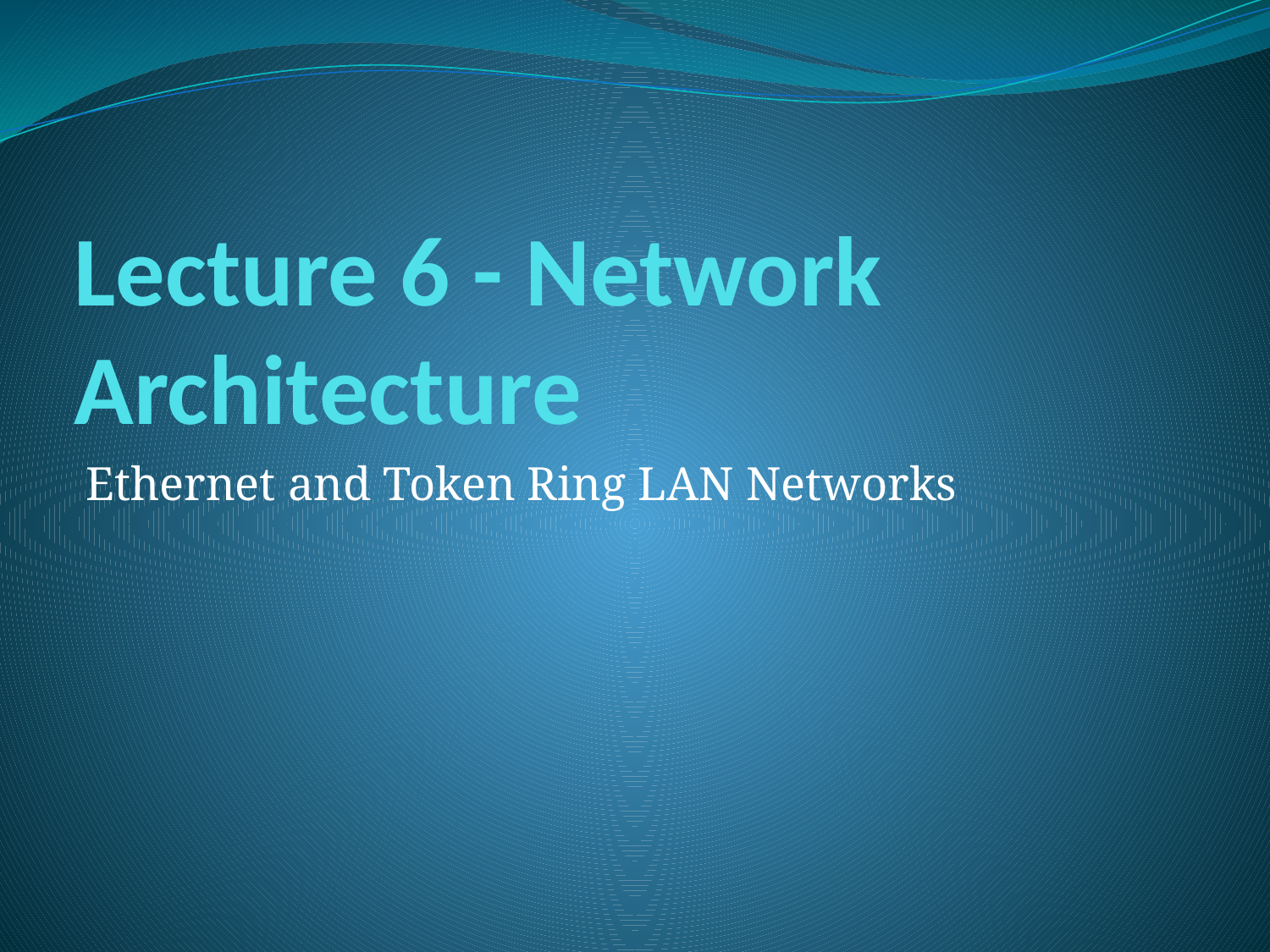

# Lecture 6 - Network Architecture
 Ethernet and Token Ring LAN Networks